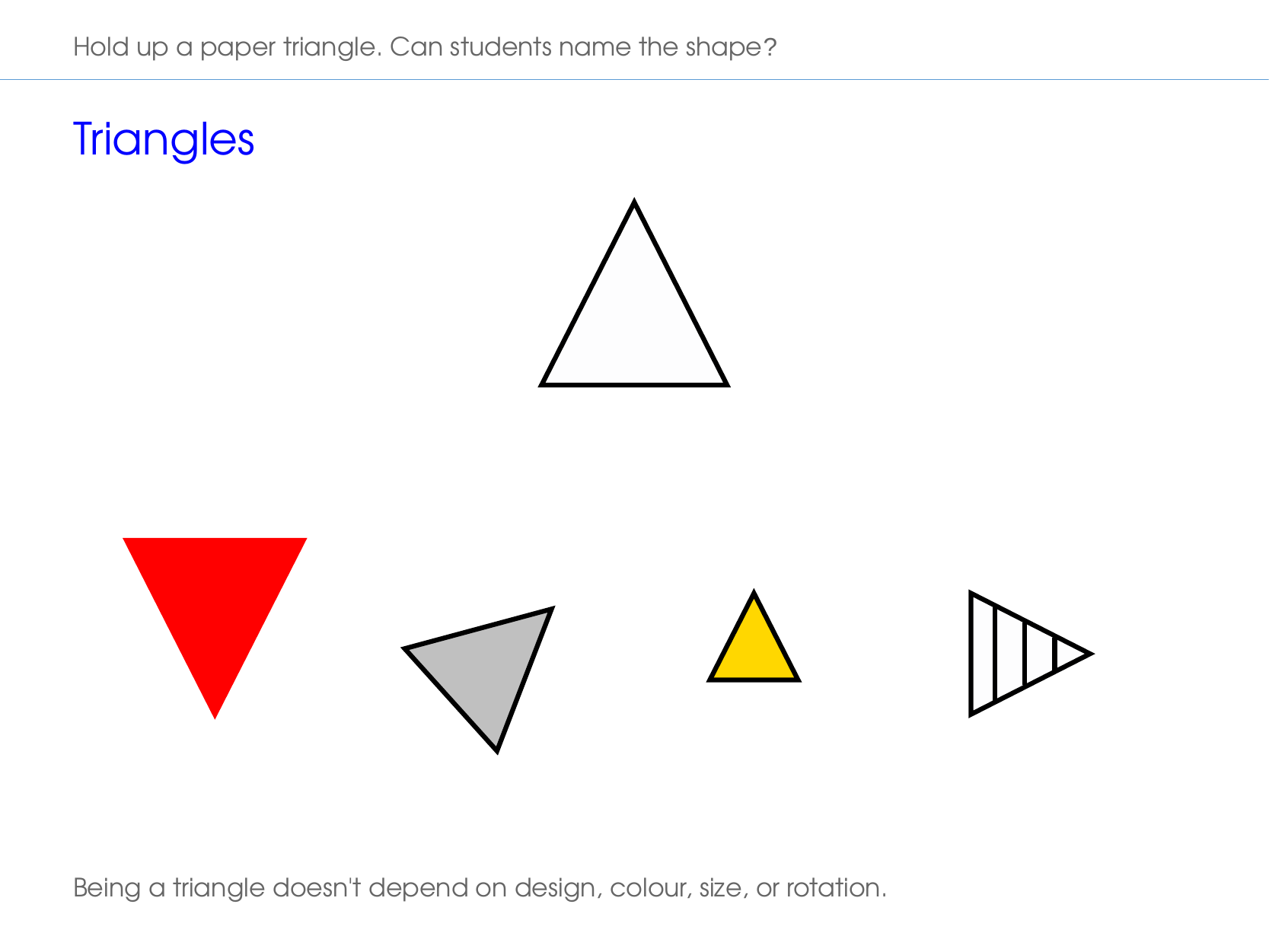

Hold up a paper triangle. Can students name the shape?
Triangles

Being a triangle doesn't depend on design, colour, size, or rotation.